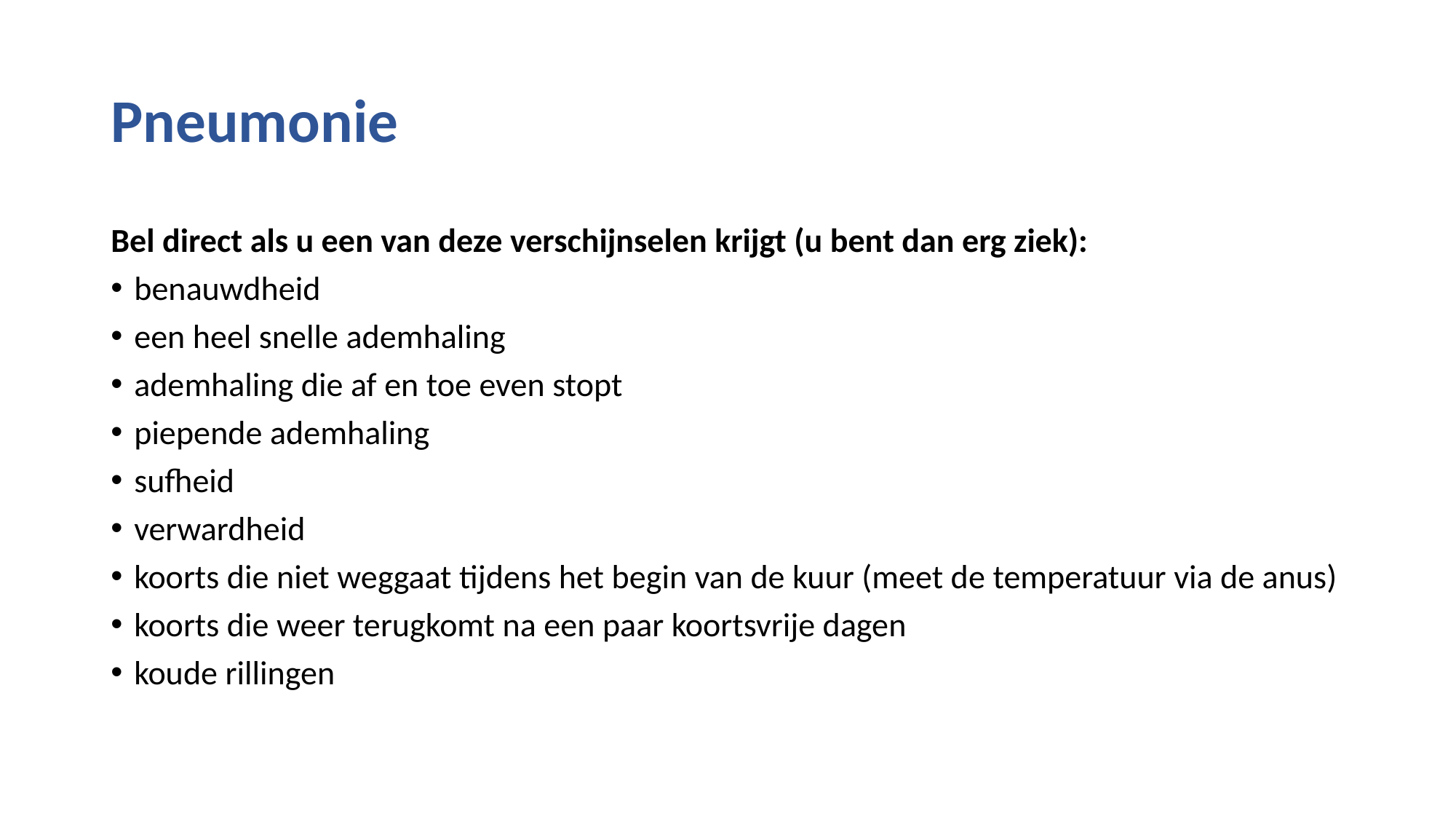

# Pneumonie
Bel direct als u een van deze verschijnselen krijgt (u bent dan erg ziek):
benauwdheid
een heel snelle ademhaling
ademhaling die af en toe even stopt
piepende ademhaling
sufheid
verwardheid
koorts die niet weggaat tijdens het begin van de kuur (meet de temperatuur via de anus)
koorts die weer terugkomt na een paar koortsvrije dagen
koude rillingen